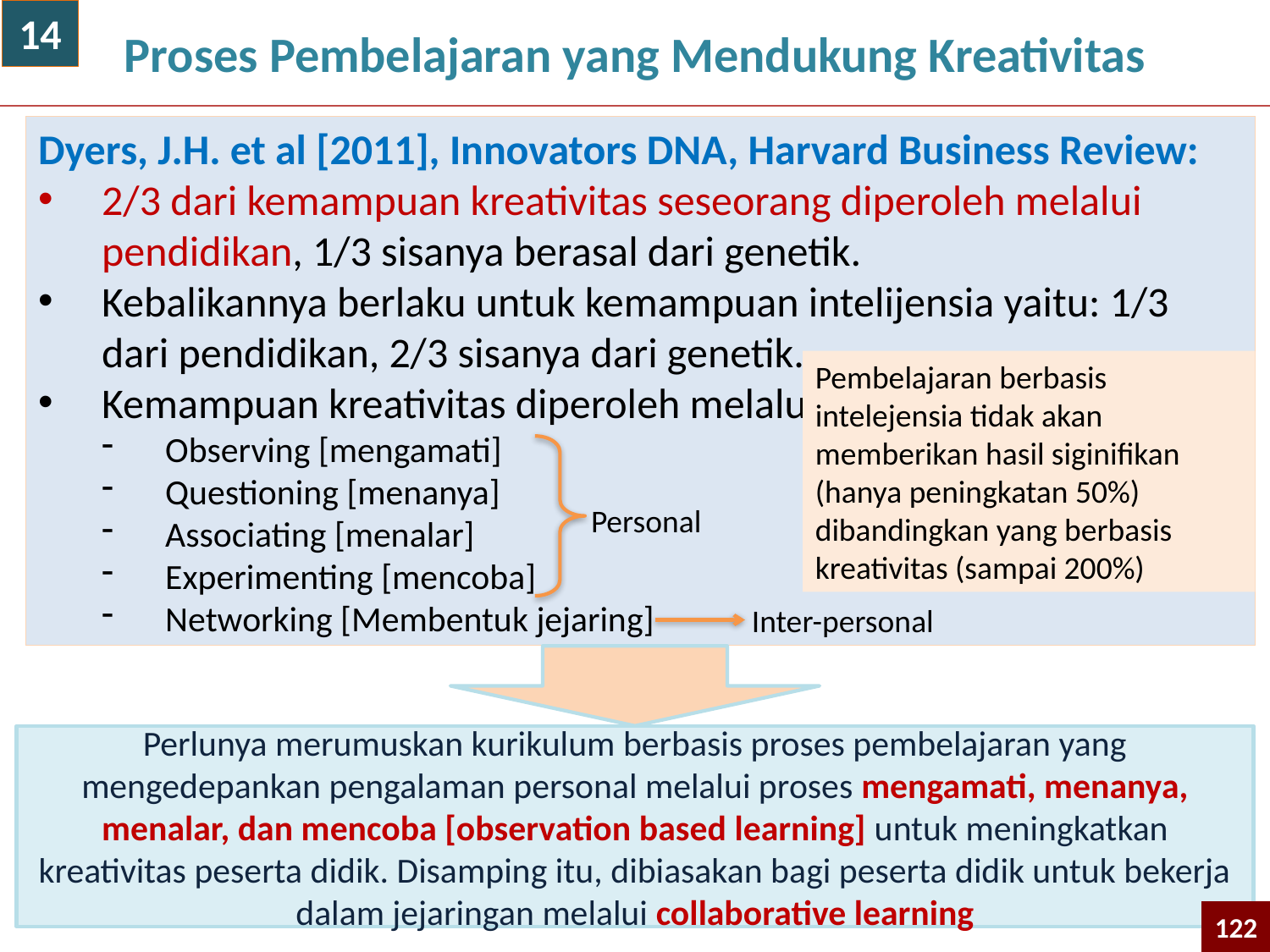

Proses Pembelajaran yang Mendukung Kreativitas
14
Dyers, J.H. et al [2011], Innovators DNA, Harvard Business Review:
2/3 dari kemampuan kreativitas seseorang diperoleh melalui pendidikan, 1/3 sisanya berasal dari genetik.
Kebalikannya berlaku untuk kemampuan intelijensia yaitu: 1/3 dari pendidikan, 2/3 sisanya dari genetik.
Kemampuan kreativitas diperoleh melalui:
Observing [mengamati]
Questioning [menanya]
Associating [menalar]
Experimenting [mencoba]
Networking [Membentuk jejaring]
Pembelajaran berbasis intelejensia tidak akan memberikan hasil siginifikan (hanya peningkatan 50%) dibandingkan yang berbasis kreativitas (sampai 200%)

Personal
Inter-personal

Perlunya merumuskan kurikulum berbasis proses pembelajaran yang mengedepankan pengalaman personal melalui proses mengamati, menanya, menalar, dan mencoba [observation based learning] untuk meningkatkan kreativitas peserta didik. Disamping itu, dibiasakan bagi peserta didik untuk bekerja dalam jejaringan melalui collaborative learning
122
122